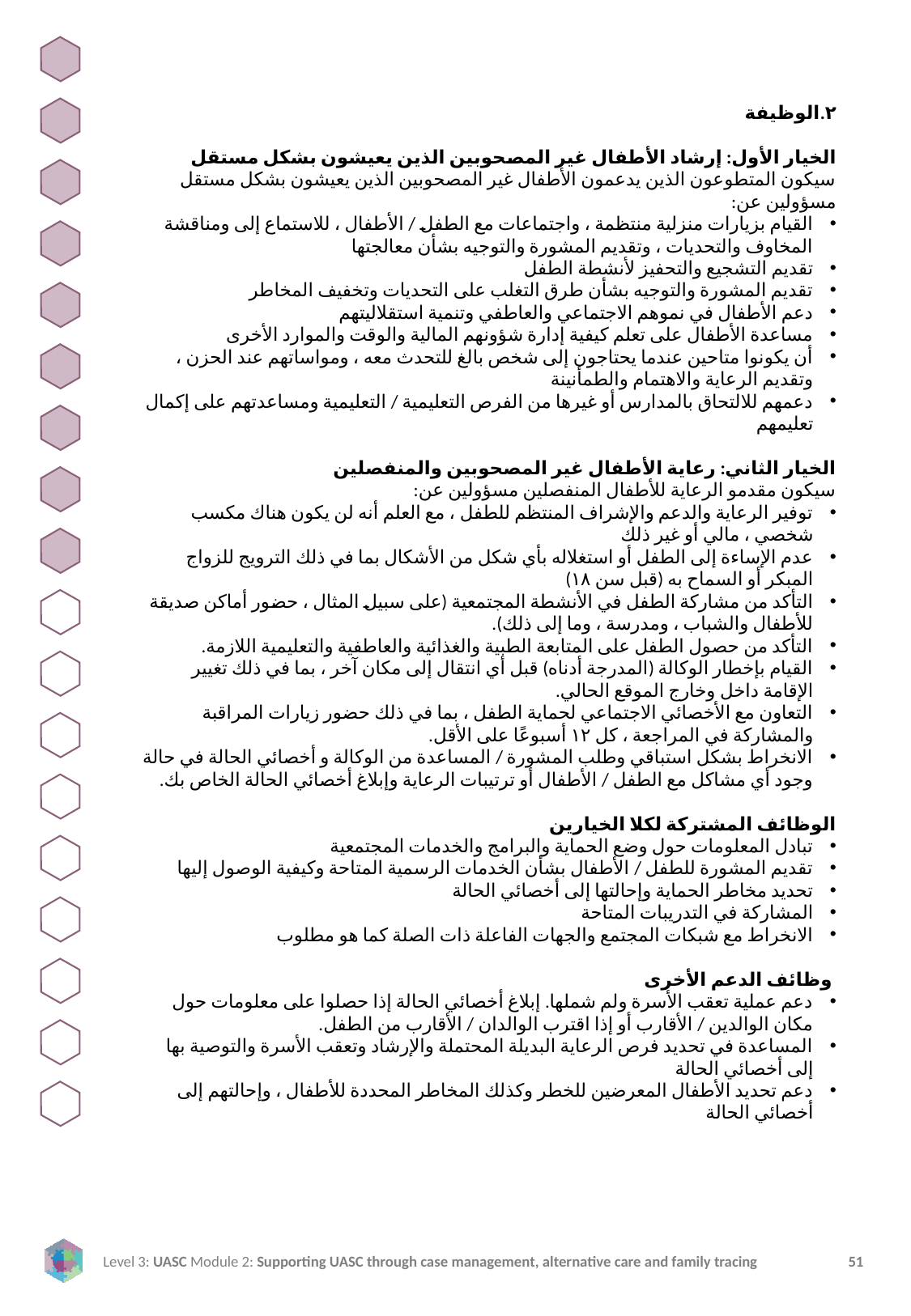

٢.الوظيفة

الخيار الأول: إرشاد الأطفال غير المصحوبين الذين يعيشون بشكل مستقل
سيكون المتطوعون الذين يدعمون الأطفال غير المصحوبين الذين يعيشون بشكل مستقل مسؤولين عن:
القيام بزيارات منزلية منتظمة ، واجتماعات مع الطفل / الأطفال ، للاستماع إلى ومناقشة المخاوف والتحديات ، وتقديم المشورة والتوجيه بشأن معالجتها
تقديم التشجيع والتحفيز لأنشطة الطفل
تقديم المشورة والتوجيه بشأن طرق التغلب على التحديات وتخفيف المخاطر
دعم الأطفال في نموهم الاجتماعي والعاطفي وتنمية استقلاليتهم
مساعدة الأطفال على تعلم كيفية إدارة شؤونهم المالية والوقت والموارد الأخرى
أن يكونوا متاحين عندما يحتاجون إلى شخص بالغ للتحدث معه ، ومواساتهم عند الحزن ، وتقديم الرعاية والاهتمام والطمأنينة
دعمهم للالتحاق بالمدارس أو غيرها من الفرص التعليمية / التعليمية ومساعدتهم على إكمال تعليمهم

الخيار الثاني: رعاية الأطفال غير المصحوبين والمنفصلين
سيكون مقدمو الرعاية للأطفال المنفصلين مسؤولين عن:
توفير الرعاية والدعم والإشراف المنتظم للطفل ، مع العلم أنه لن يكون هناك مكسب شخصي ، مالي أو غير ذلك
عدم الإساءة إلى الطفل أو استغلاله بأي شكل من الأشكال بما في ذلك الترويج للزواج المبكر أو السماح به (قبل سن ١٨)
التأكد من مشاركة الطفل في الأنشطة المجتمعية (على سبيل المثال ، حضور أماكن صديقة للأطفال والشباب ، ومدرسة ، وما إلى ذلك).
التأكد من حصول الطفل على المتابعة الطبية والغذائية والعاطفية والتعليمية اللازمة.
القيام بإخطار الوكالة (المدرجة أدناه) قبل أي انتقال إلى مكان آخر ، بما في ذلك تغيير الإقامة داخل وخارج الموقع الحالي.
التعاون مع الأخصائي الاجتماعي لحماية الطفل ، بما في ذلك حضور زيارات المراقبة والمشاركة في المراجعة ، كل ١٢ أسبوعًا على الأقل.
الانخراط بشكل استباقي وطلب المشورة / المساعدة من الوكالة و أخصائي الحالة في حالة وجود أي مشاكل مع الطفل / الأطفال أو ترتيبات الرعاية وإبلاغ أخصائي الحالة الخاص بك.

الوظائف المشتركة لكلا الخيارين
تبادل المعلومات حول وضع الحماية والبرامج والخدمات المجتمعية
تقديم المشورة للطفل / الأطفال بشأن الخدمات الرسمية المتاحة وكيفية الوصول إليها
تحديد مخاطر الحماية وإحالتها إلى أخصائي الحالة
المشاركة في التدريبات المتاحة
الانخراط مع شبكات المجتمع والجهات الفاعلة ذات الصلة كما هو مطلوب

 وظائف الدعم الأخرى
دعم عملية تعقب الأسرة ولم شملها. إبلاغ أخصائي الحالة إذا حصلوا على معلومات حول مكان الوالدين / الأقارب أو إذا اقترب الوالدان / الأقارب من الطفل.
المساعدة في تحديد فرص الرعاية البديلة المحتملة والإرشاد وتعقب الأسرة والتوصية بها إلى أخصائي الحالة
دعم تحديد الأطفال المعرضين للخطر وكذلك المخاطر المحددة للأطفال ، وإحالتهم إلى أخصائي الحالة